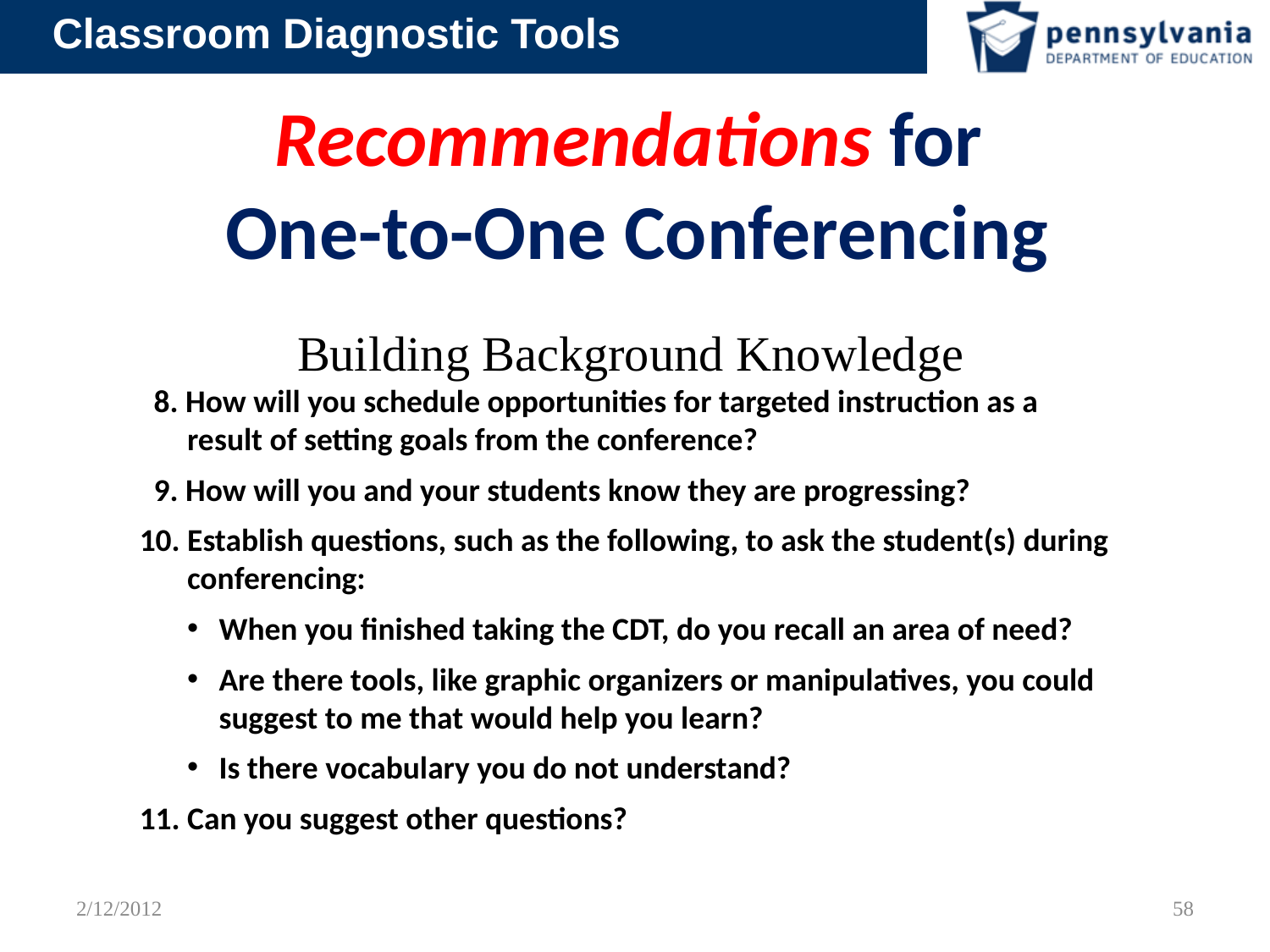

# Recommendations for One-to-One Conferencing

Building Background Knowledge
  8. How will you schedule opportunities for targeted instruction as a result of setting goals from the conference?
  9. How will you and your students know they are progressing?
10. Establish questions, such as the following, to ask the student(s) during conferencing:
When you finished taking the CDT, do you recall an area of need?
Are there tools, like graphic organizers or manipulatives, you could suggest to me that would help you learn?
Is there vocabulary you do not understand?
11. Can you suggest other questions?

2/12/2012
58